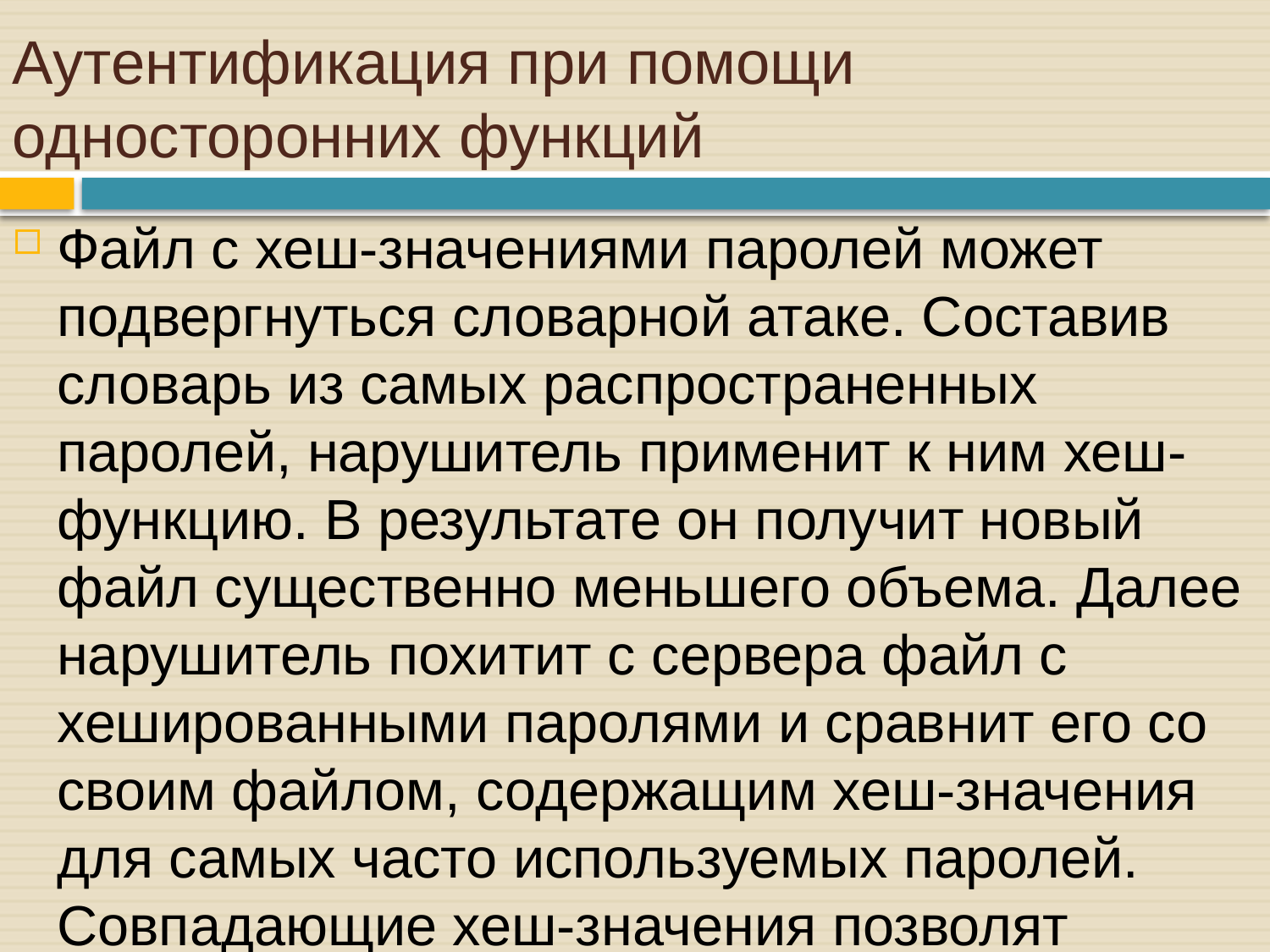

# Аутентификация при помощи односторонних функций
Файл с хеш-значениями паролей может подвергнуться словарной атаке. Составив словарь из самых распространенных паролей, нарушитель применит к ним хеш-функцию. В результате он получит новый файл существенно меньшего объема. Далее нарушитель похитит с сервера файл с хешированными паролями и сравнит его со своим файлом, содержащим хеш-значения для самых часто используемых паролей. Совпадающие хеш-значения позволят нарушителю определить некоторые из паролей.